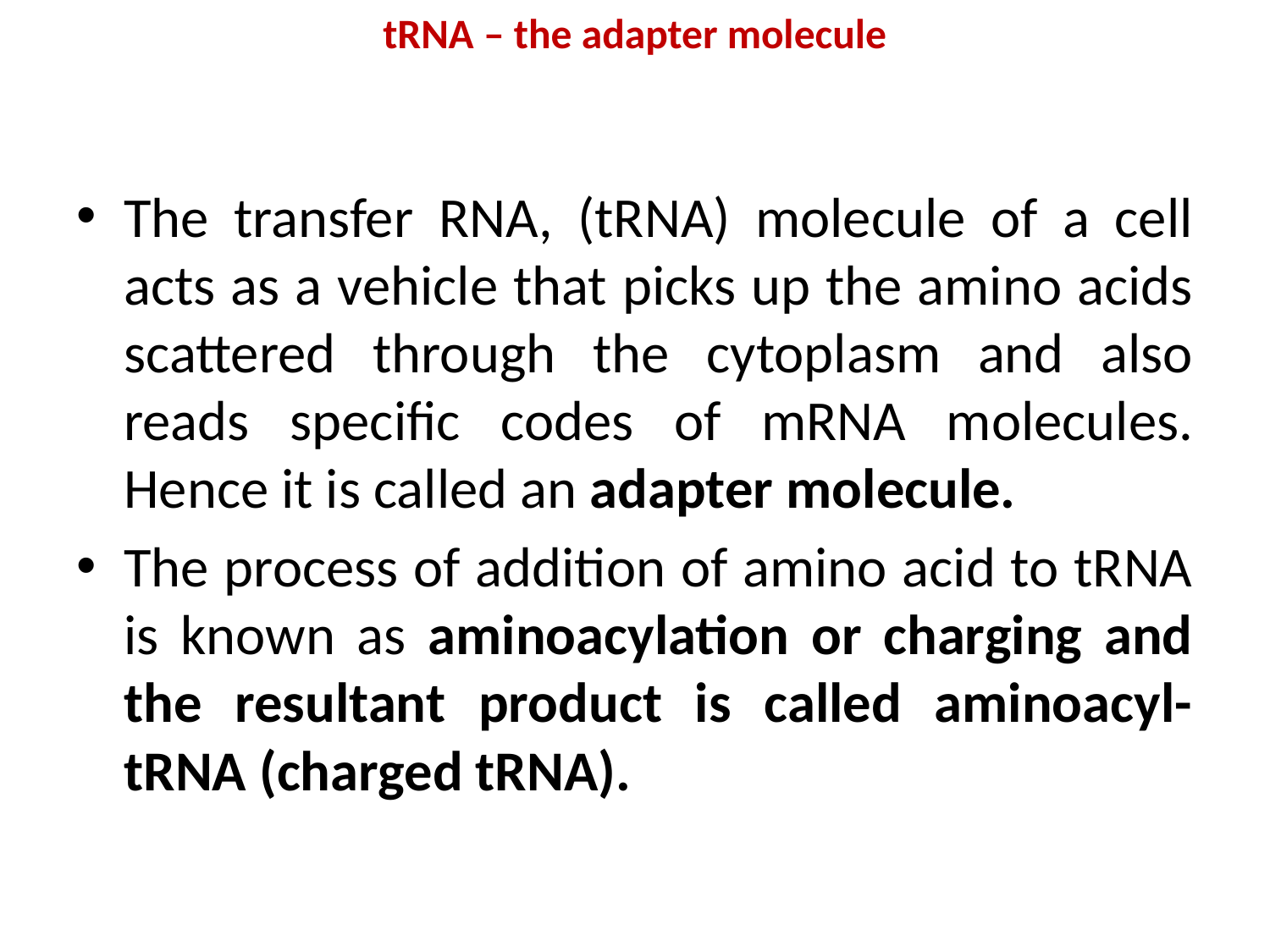

# tRNA – the adapter molecule

The transfer RNA, (tRNA) molecule of a cell acts as a vehicle that picks up the amino acids scattered through the cytoplasm and also reads specific codes of mRNA molecules. Hence it is called an adapter molecule.
The process of addition of amino acid to tRNA is known as aminoacylation or charging and the resultant product is called aminoacyl- tRNA (charged tRNA).